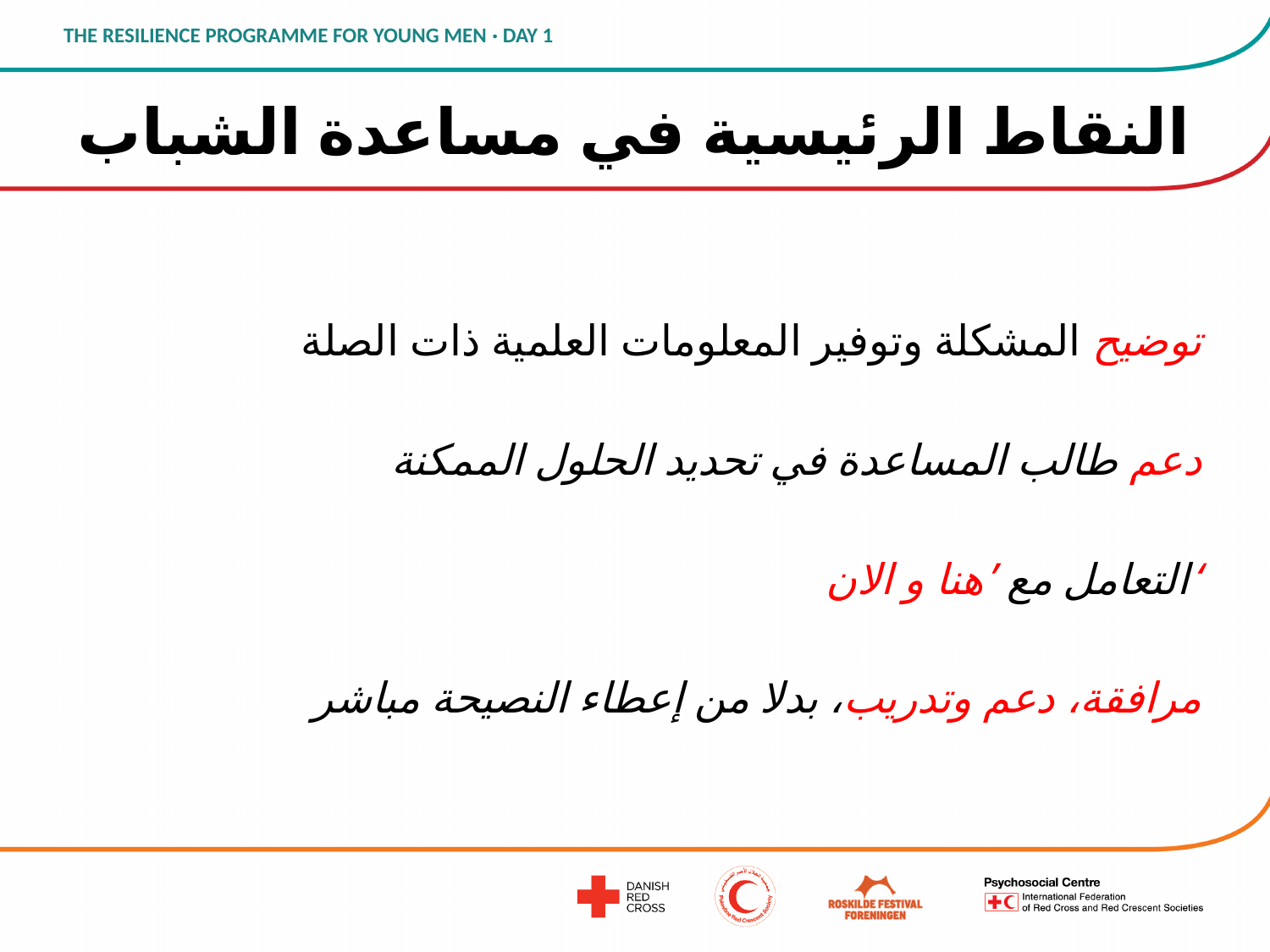

# النقاط الرئيسية في مساعدة الشباب

توضيح المشكلة وتوفير المعلومات العلمية ذات الصلة

دعم طالب المساعدة في تحديد الحلول الممكنة

التعامل مع ’هنا و الان‘

مرافقة، دعم وتدريب، بدلا من إعطاء النصيحة مباشر